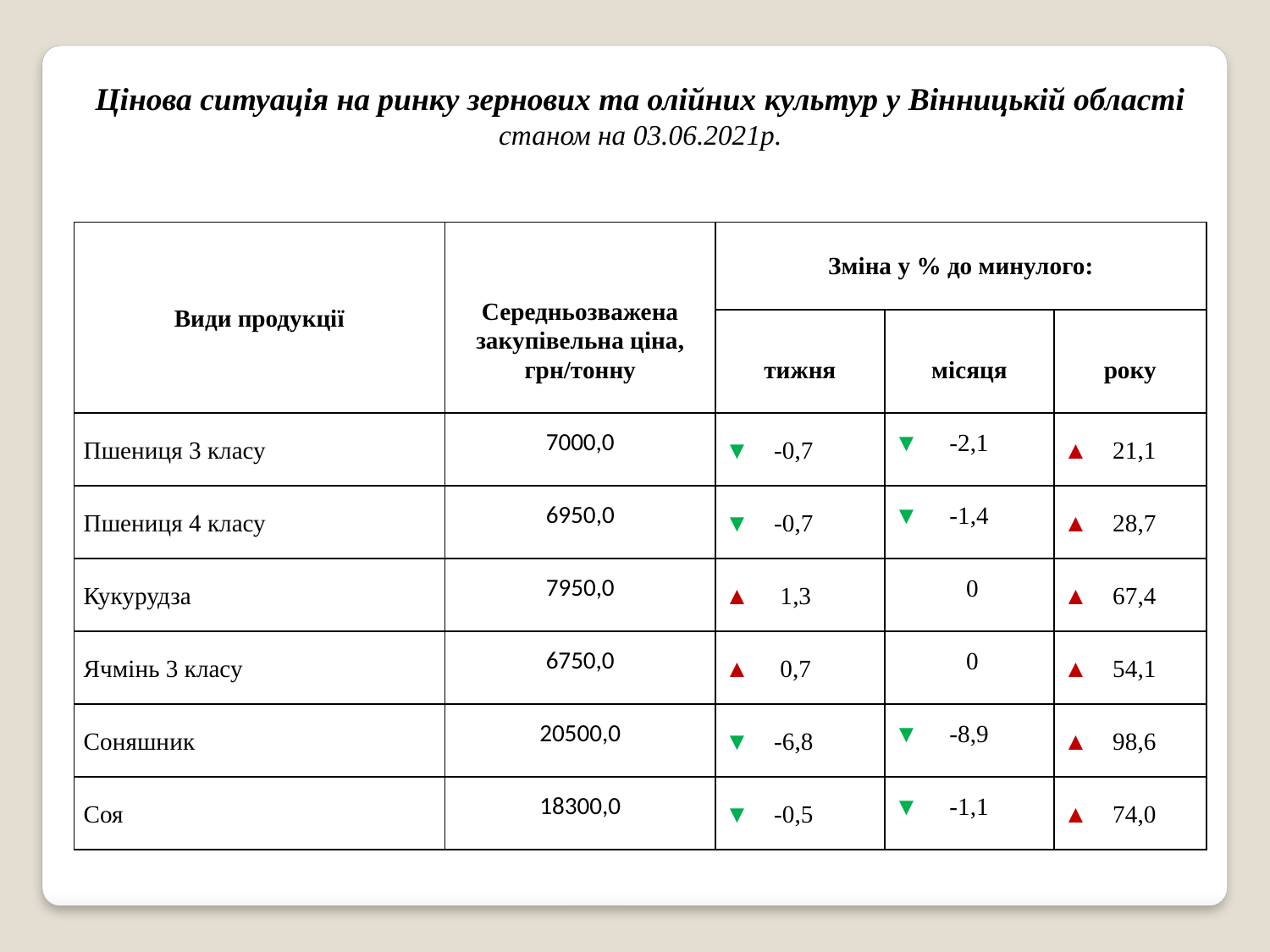

| Цінова ситуація на ринку зернових та олійних культур у Вінницькій області станом на 03.06.2021р. |  |  |  |  |
| --- | --- | --- | --- | --- |
| Види продукції | Середньозважена закупівельна ціна, грн/тонну | Зміна у % до минулого: |  |  |
|  |  | тижня | місяця | року |
| Пшениця 3 класу | 7000,0 | ▼ -0,7 | ▼ -2,1 | ▲ 21,1 |
| Пшениця 4 класу | 6950,0 | ▼ -0,7 | ▼ -1,4 | ▲ 28,7 |
| Кукурудза | 7950,0 | ▲ 1,3 | 0 | ▲ 67,4 |
| Ячмінь 3 класу | 6750,0 | ▲ 0,7 | 0 | ▲ 54,1 |
| Соняшник | 20500,0 | ▼ -6,8 | ▼ -8,9 | ▲ 98,6 |
| Соя | 18300,0 | ▼ -0,5 | ▼ -1,1 | ▲ 74,0 |